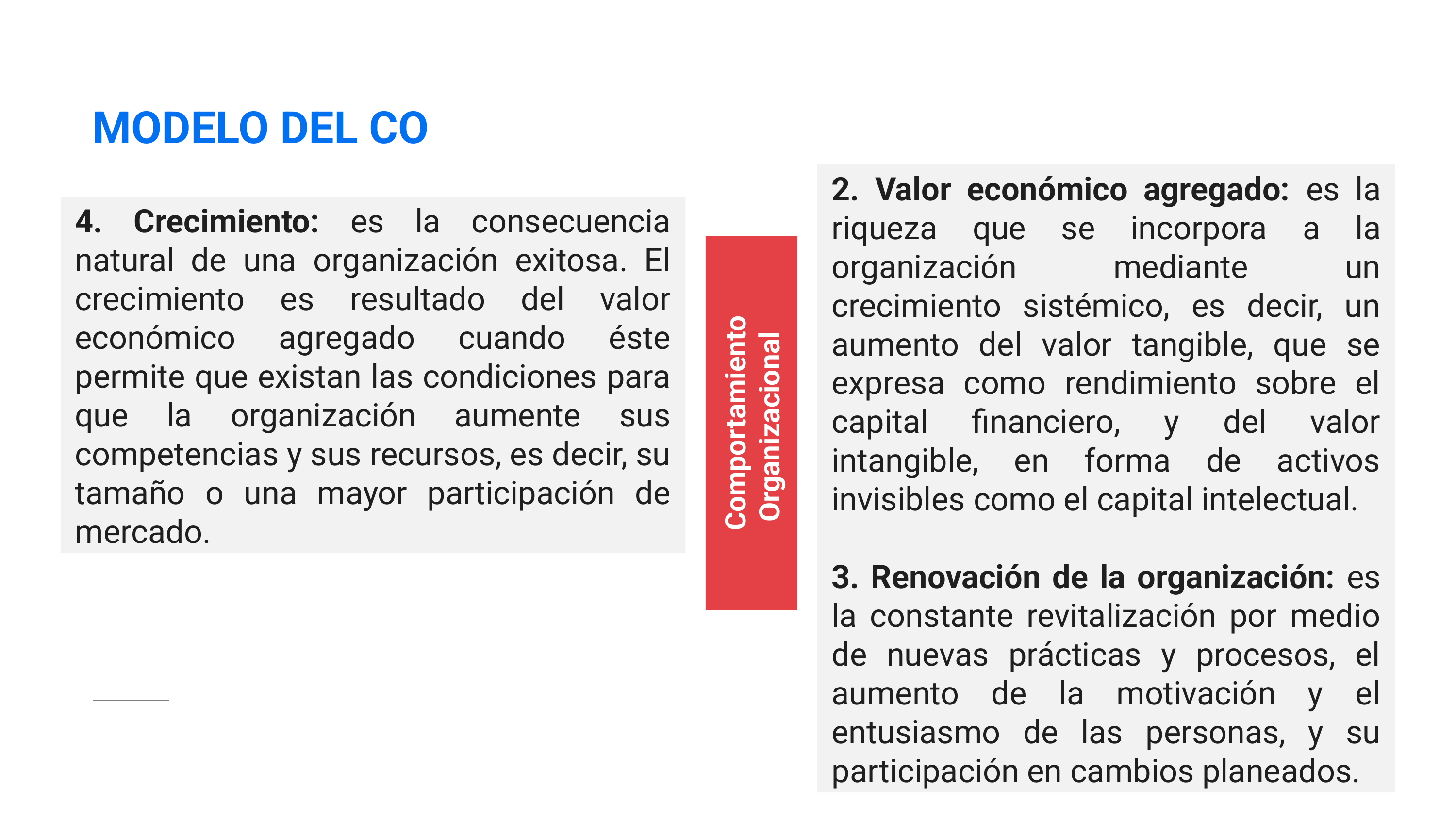

# MODELO DEL CO
2. Valor económico agregado: es la riqueza que se incorpora a la organización mediante un crecimiento sistémico, es decir, un aumento del valor tangible, que se expresa como rendimiento sobre el capital financiero, y del valor intangible, en forma de activos invisibles como el capital intelectual.

3. Renovación de la organización: es la constante revitalización por medio de nuevas prácticas y procesos, el aumento de la motivación y el entusiasmo de las personas, y su participación en cambios planeados.
4. Crecimiento: es la consecuencia natural de una organización exitosa. El crecimiento es resultado del valor económico agregado cuando éste permite que existan las condiciones para que la organización aumente sus competencias y sus recursos, es decir, su tamaño o una mayor participación de mercado.
Comportamiento Organizacional